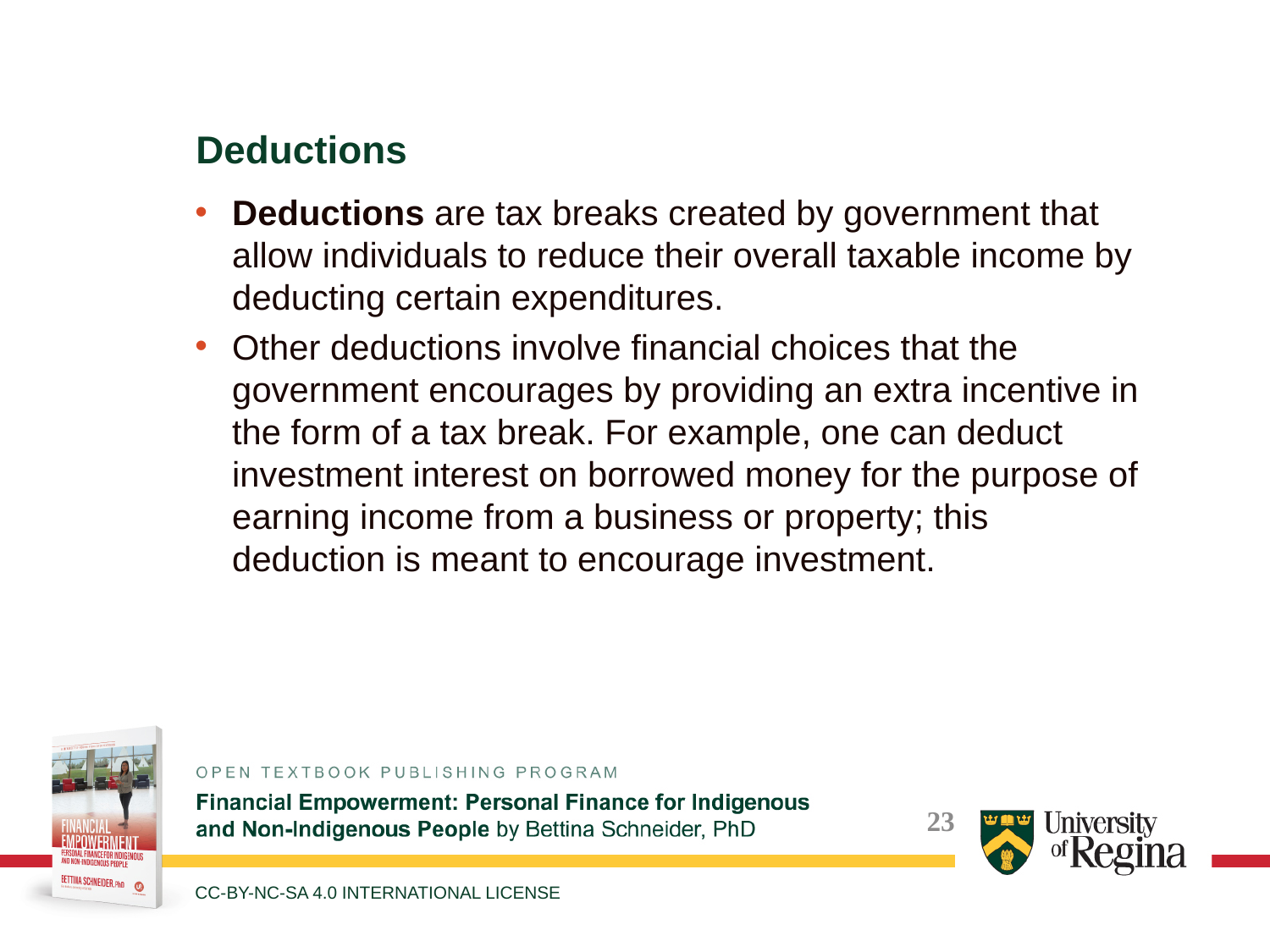

Deductions
Deductions are tax breaks created by government that allow individuals to reduce their overall taxable income by deducting certain expenditures.
Other deductions involve financial choices that the government encourages by providing an extra incentive in the form of a tax break. For example, one can deduct investment interest on borrowed money for the purpose of earning income from a business or property; this deduction is meant to encourage investment.

CC-BY-NC-SA 4.0 INTERNATIONAL LICENSE